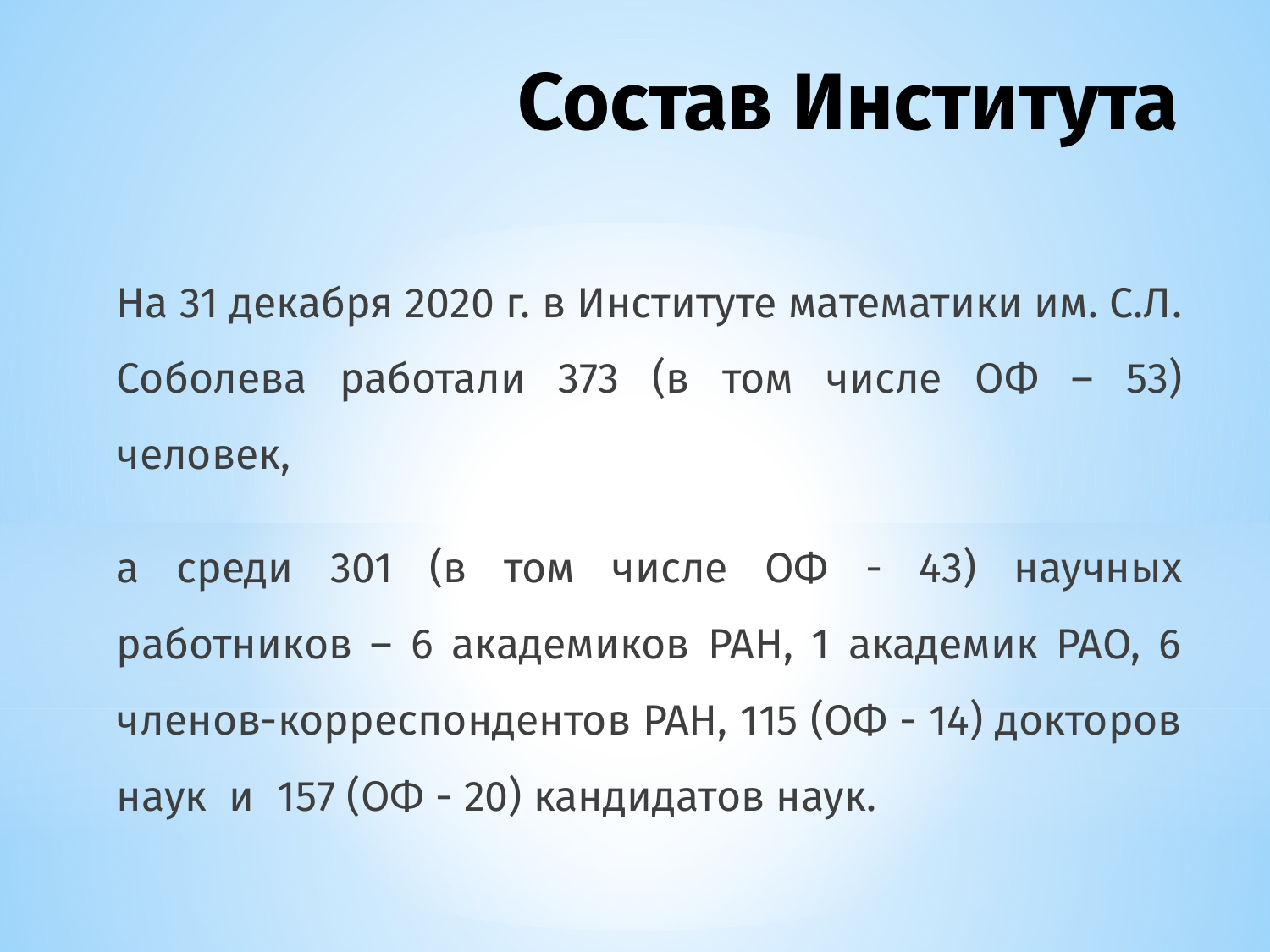

# Состав Института
На 31 декабря 2020 г. в Институте математики им. С.Л. Соболева работали 373 (в том числе ОФ – 53) человек,
а среди 301 (в том числе ОФ - 43) научных работников – 6 академиков РАН, 1 академик РАО, 6 членов-корреспондентов РАН, 115 (ОФ - 14) докторов наук  и  157 (ОФ - 20) кандидатов наук.